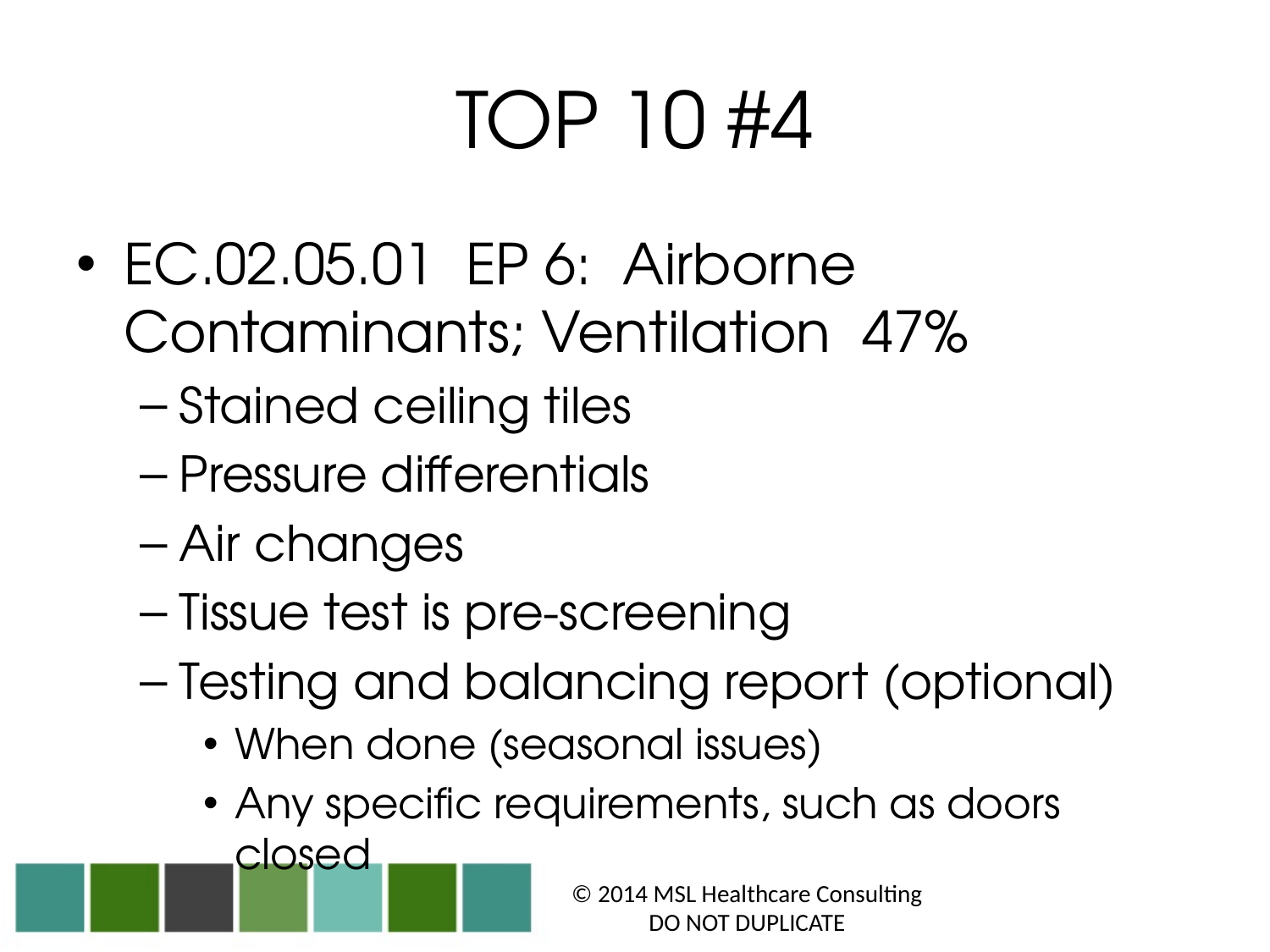

# TOP 10 #4
EC.02.05.01  EP 6:  Airborne Contaminants; Ventilation  47%
Stained ceiling tiles
Pressure differentials
Air changes
Tissue test is pre-screening
Testing and balancing report (optional)
When done (seasonal issues)
Any specific requirements, such as doors closed

© 2014 MSL Healthcare Consulting
DO NOT DUPLICATE